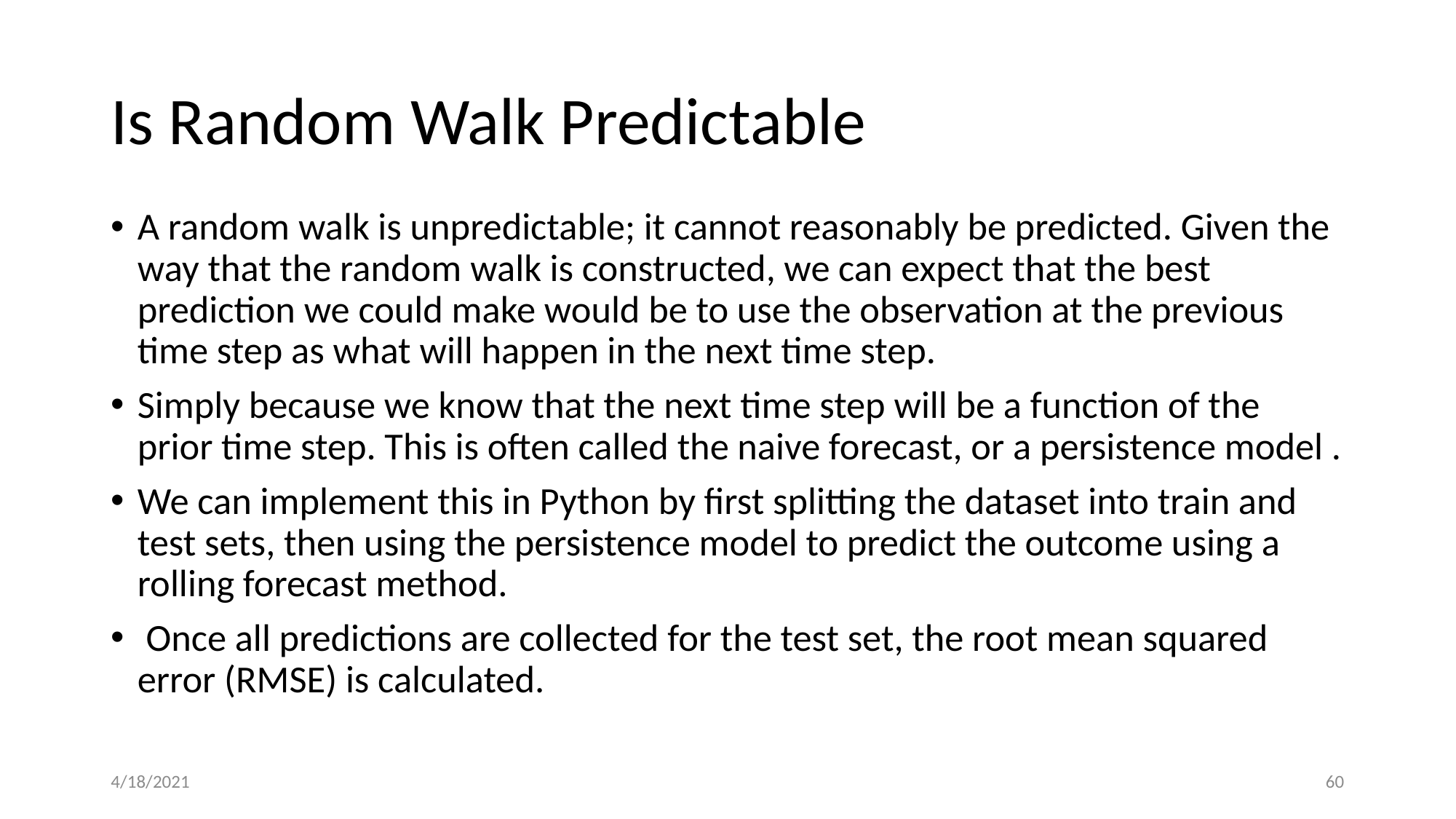

# Is Random Walk Predictable
A random walk is unpredictable; it cannot reasonably be predicted. Given the way that the random walk is constructed, we can expect that the best prediction we could make would be to use the observation at the previous time step as what will happen in the next time step.
Simply because we know that the next time step will be a function of the prior time step. This is often called the naive forecast, or a persistence model .
We can implement this in Python by first splitting the dataset into train and test sets, then using the persistence model to predict the outcome using a rolling forecast method.
 Once all predictions are collected for the test set, the root mean squared error (RMSE) is calculated.
4/18/2021
60